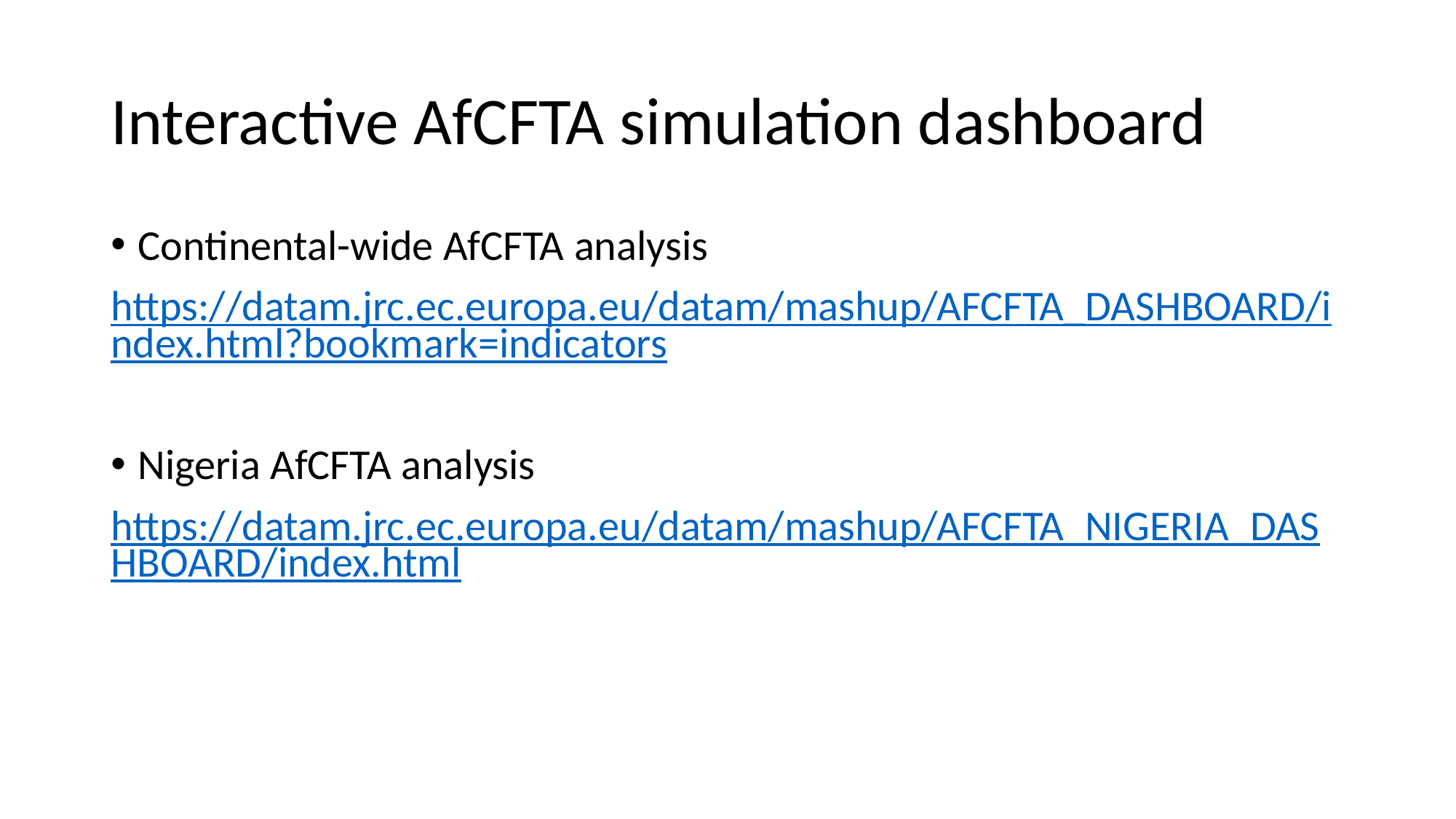

# Interactive AfCFTA simulation dashboard
Continental-wide AfCFTA analysis
https://datam.jrc.ec.europa.eu/datam/mashup/AFCFTA_DASHBOARD/index.html?bookmark=indicators

Nigeria AfCFTA analysis
https://datam.jrc.ec.europa.eu/datam/mashup/AFCFTA_NIGERIA_DASHBOARD/index.html